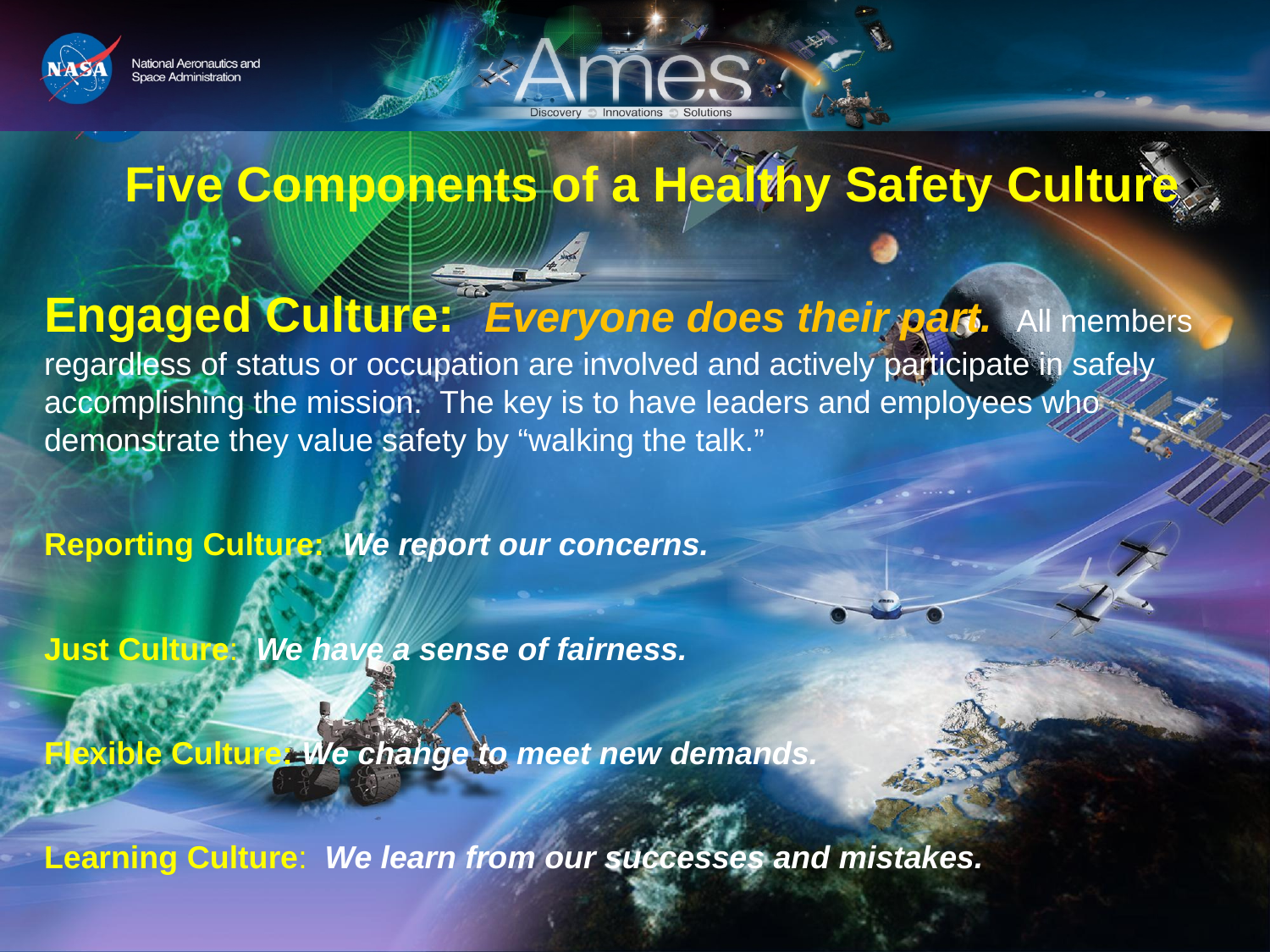

# Five Components of a Healthy Safety Culture
Engaged Culture:  Everyone does their part.  All members regardless of status or occupation are involved and actively participate in safely accomplishing the mission.  The key is to have leaders and employees who demonstrate they value safety by “walking the talk.”

Reporting Culture:  We report our concerns.

Just Culture:  We have a sense of fairness.

Flexible Culture: We change to meet new demands.

Learning Culture:  We learn from our successes and mistakes.